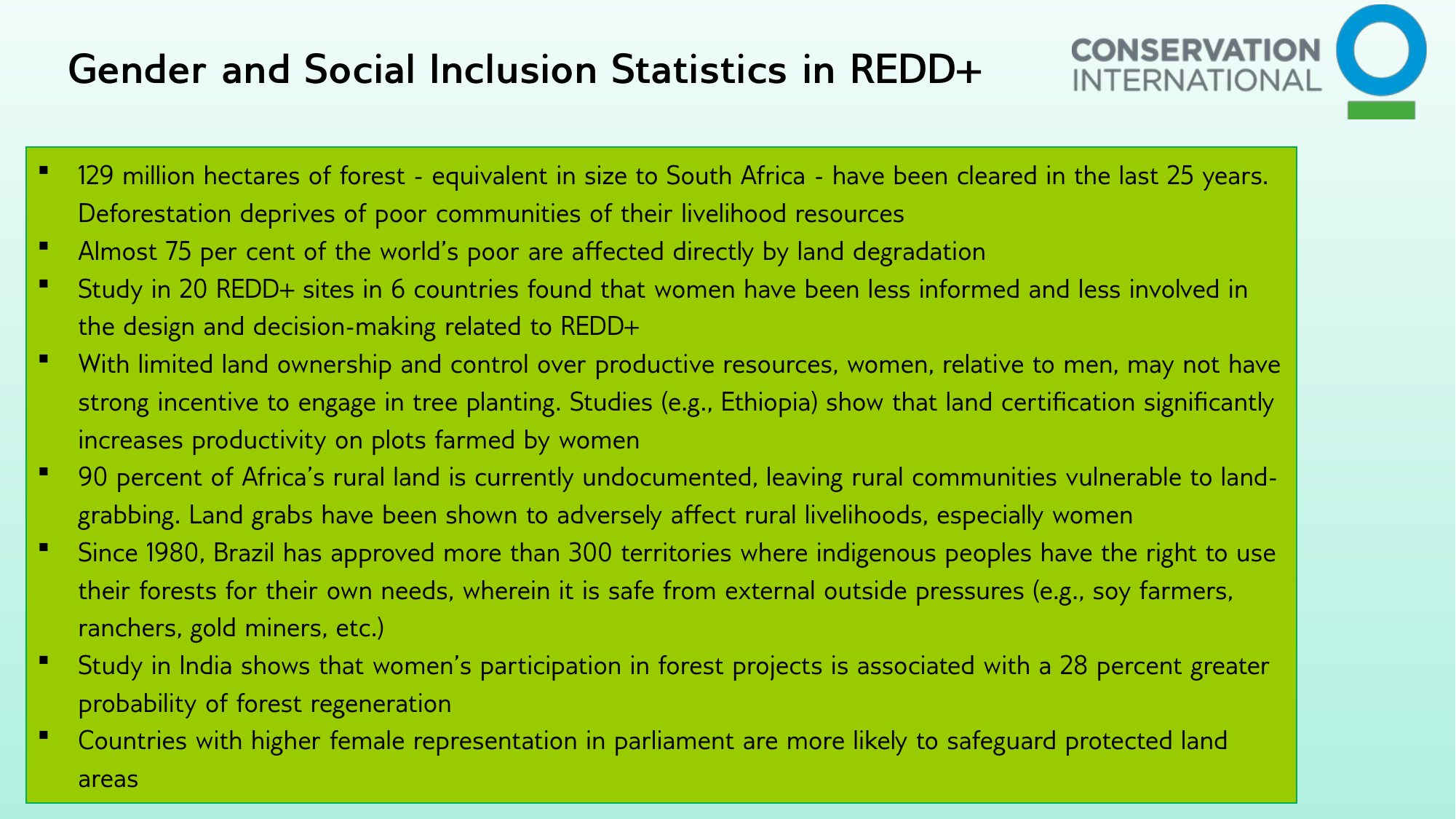

Gender and Social Inclusion Statistics in REDD+
129 million hectares of forest - equivalent in size to South Africa - have been cleared in the last 25 years. Deforestation deprives of poor communities of their livelihood resources
Almost 75 per cent of the world’s poor are affected directly by land degradation
Study in 20 REDD+ sites in 6 countries found that women have been less informed and less involved in the design and decision-making related to REDD+
With limited land ownership and control over productive resources, women, relative to men, may not have strong incentive to engage in tree planting. Studies (e.g., Ethiopia) show that land certification significantly increases productivity on plots farmed by women
90 percent of Africa’s rural land is currently undocumented, leaving rural communities vulnerable to land-grabbing. Land grabs have been shown to adversely affect rural livelihoods, especially women
Since 1980, Brazil has approved more than 300 territories where indigenous peoples have the right to use their forests for their own needs, wherein it is safe from external outside pressures (e.g., soy farmers, ranchers, gold miners, etc.)
Study in India shows that women’s participation in forest projects is associated with a 28 percent greater probability of forest regeneration
Countries with higher female representation in parliament are more likely to safeguard protected land areas